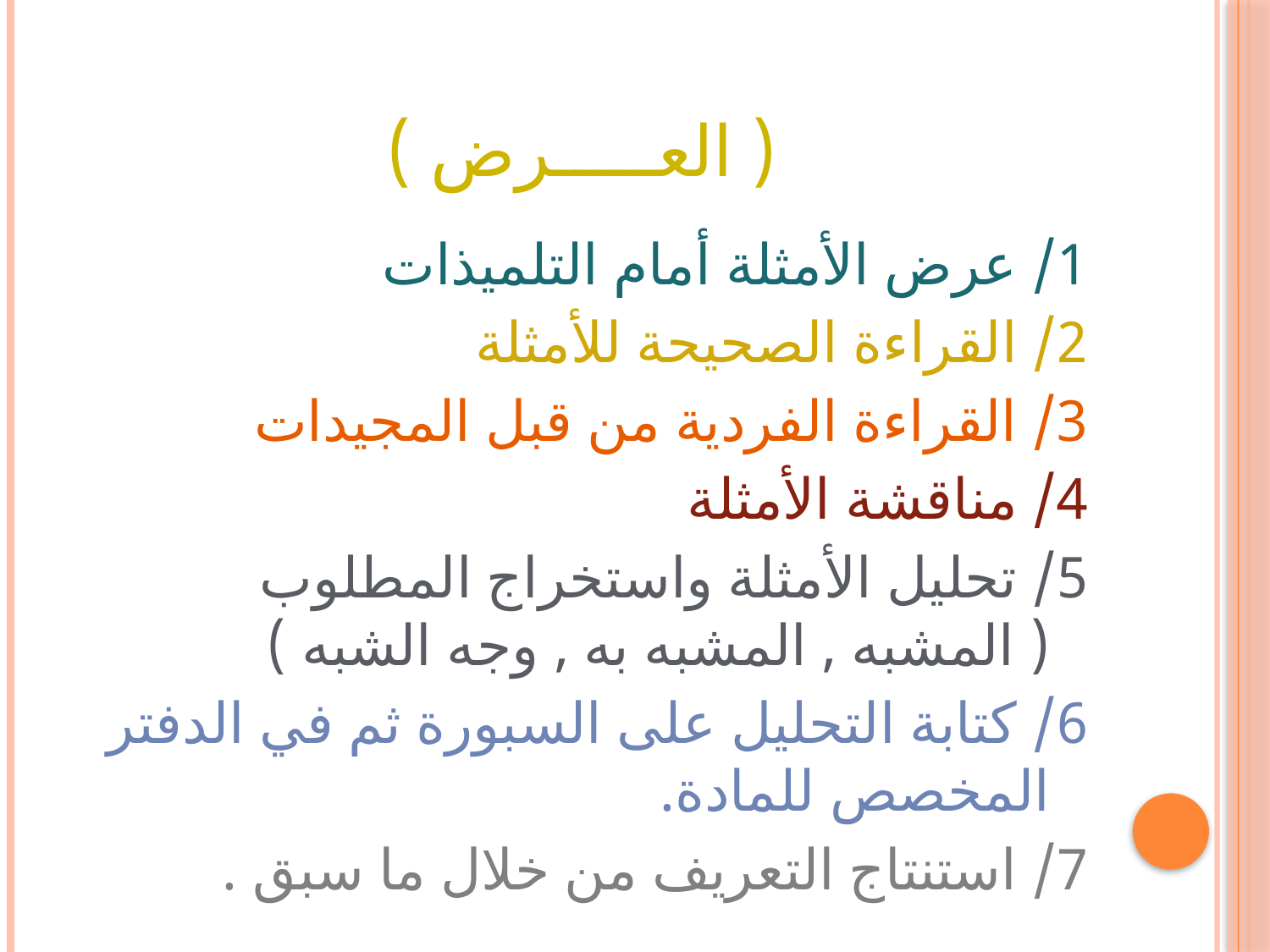

# ( العـــــرض )
1/ عرض الأمثلة أمام التلميذات
2/ القراءة الصحيحة للأمثلة
3/ القراءة الفردية من قبل المجيدات
4/ مناقشة الأمثلة
5/ تحليل الأمثلة واستخراج المطلوب ( المشبه , المشبه به , وجه الشبه )
6/ كتابة التحليل على السبورة ثم في الدفتر المخصص للمادة.
7/ استنتاج التعريف من خلال ما سبق .